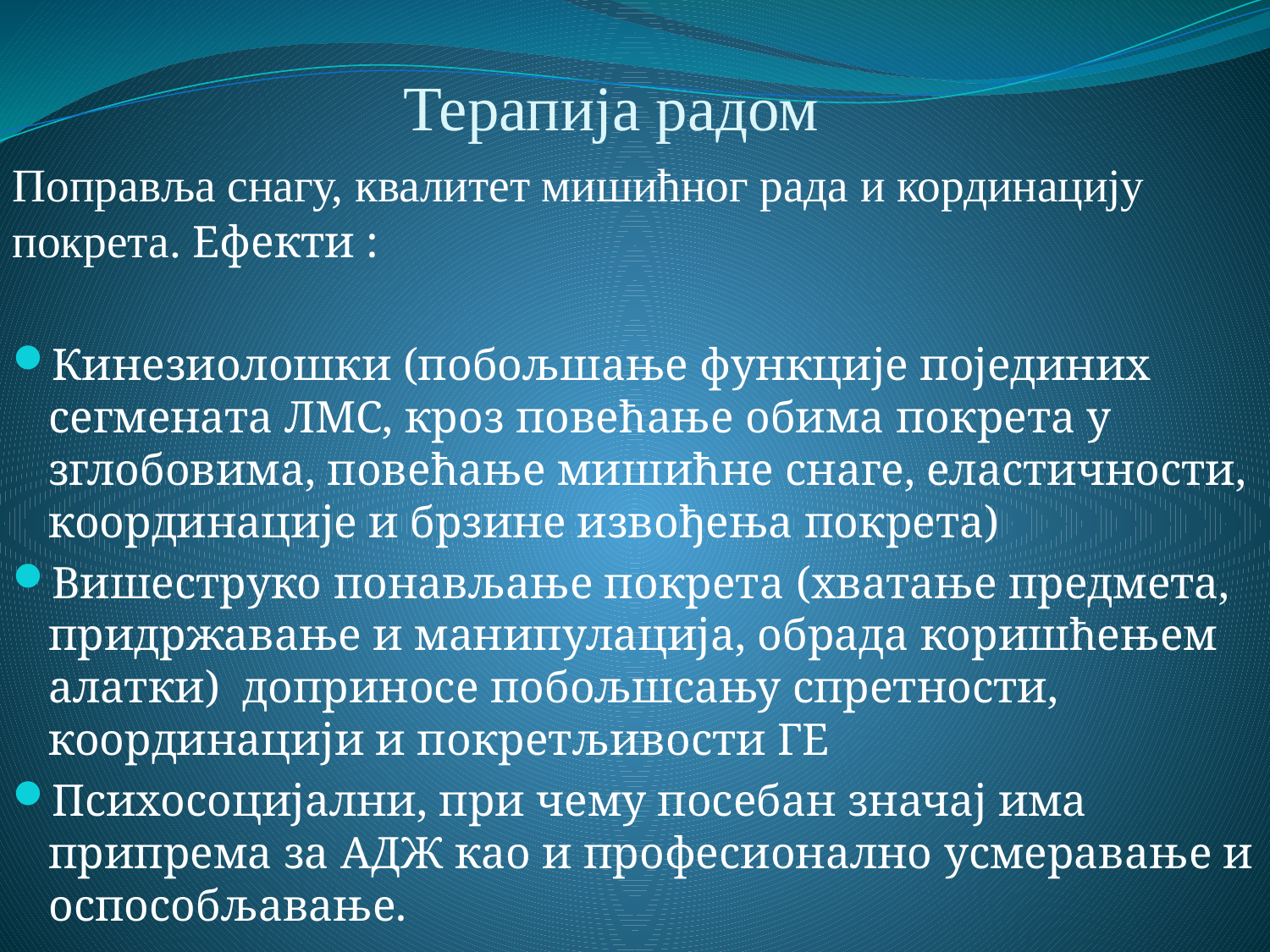

# Терапија радом
Поправља снагу, квалитет мишићног рада и кординацију покрета. Ефекти :

Кинезиолошки (побољшање функције појединих сегмената ЛМС, кроз повећање обима покрета у зглобовима, повећање мишићне снаге, еластичности, координације и брзине извођења покрета)
Вишеструко понављање покрета (хватање предмета, придржавање и манипулација, обрада коришћењем алатки)  доприносе побољшсању спретности, координацији и покретљивости ГЕ
Психосоцијални, при чему посебан значај има припрема за АДЖ као и професионално усмеравање и оспособљавање.